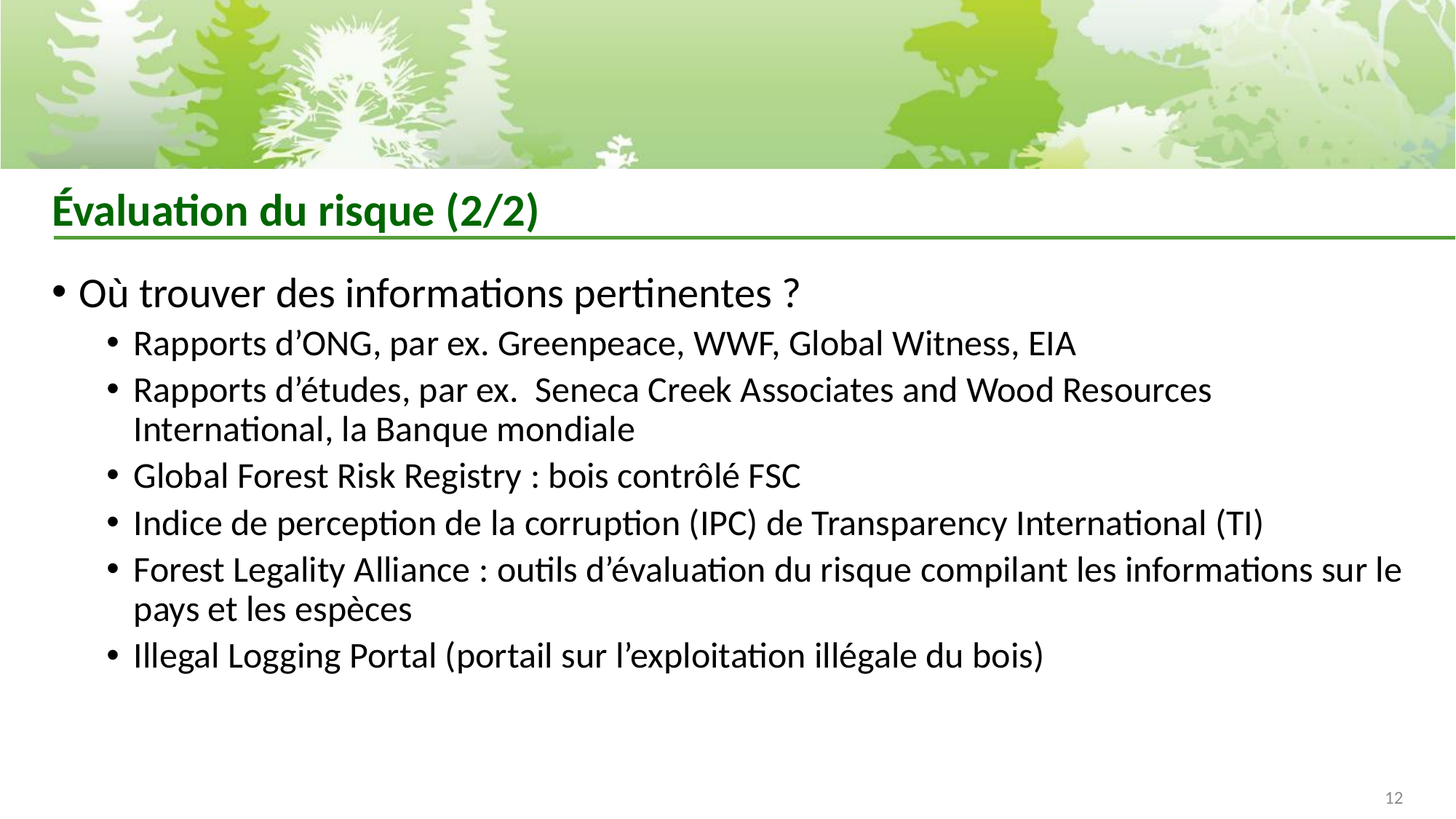

# Évaluation du risque (2/2)
Où trouver des informations pertinentes ?
Rapports d’ONG, par ex. Greenpeace, WWF, Global Witness, EIA
Rapports d’études, par ex.  Seneca Creek Associates and Wood Resources International, la Banque mondiale
Global Forest Risk Registry : bois contrôlé FSC
Indice de perception de la corruption (IPC) de Transparency International (TI)
Forest Legality Alliance : outils d’évaluation du risque compilant les informations sur le pays et les espèces
Illegal Logging Portal (portail sur l’exploitation illégale du bois)

12